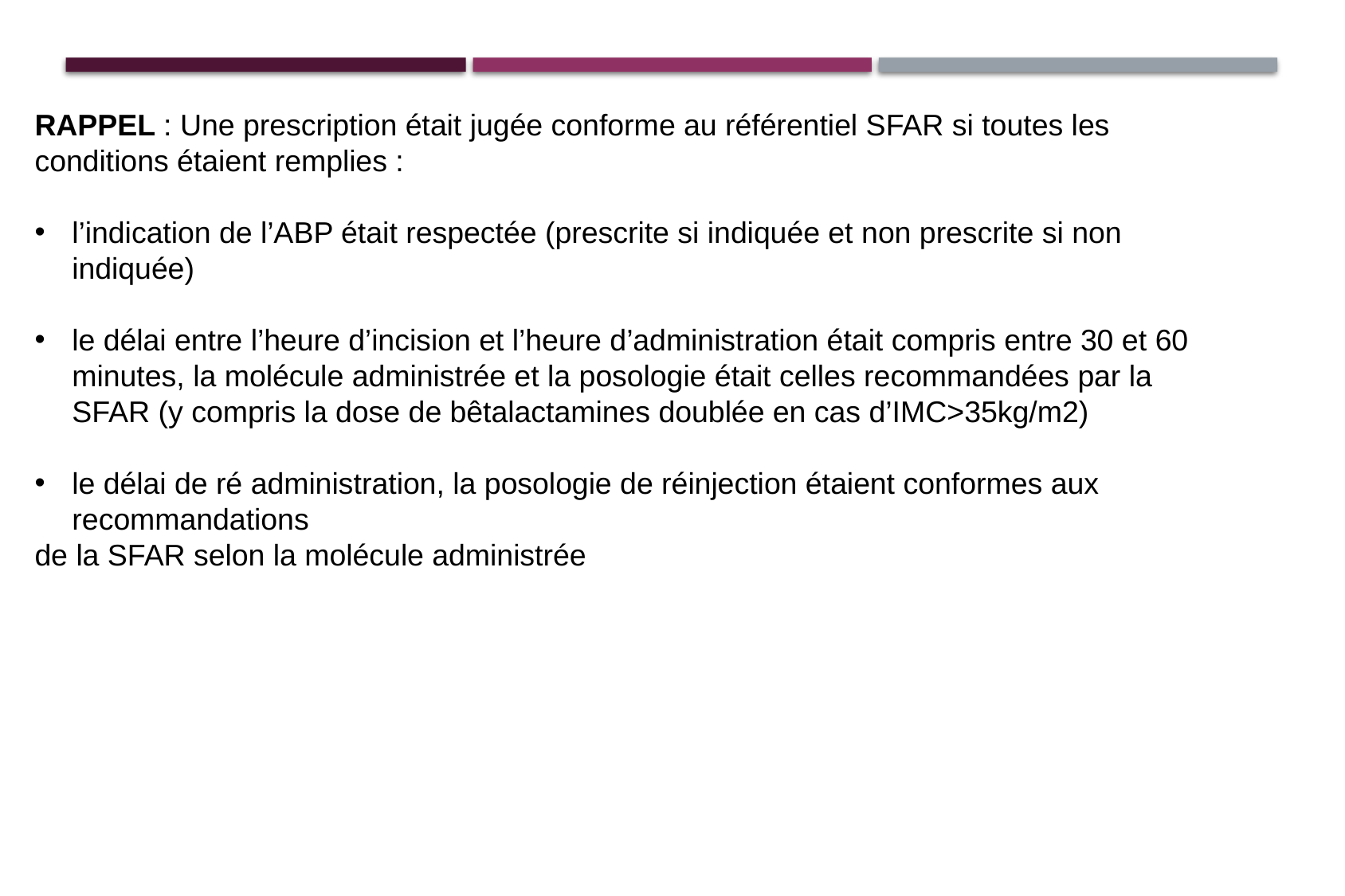

RAPPEL : Une prescription était jugée conforme au référentiel SFAR si toutes les conditions étaient remplies :

l’indication de l’ABP était respectée (prescrite si indiquée et non prescrite si non indiquée)

le délai entre l’heure d’incision et l’heure d’administration était compris entre 30 et 60 minutes, la molécule administrée et la posologie était celles recommandées par la SFAR (y compris la dose de bêtalactamines doublée en cas d’IMC>35kg/m2)

le délai de ré administration, la posologie de réinjection étaient conformes aux recommandations
de la SFAR selon la molécule administrée